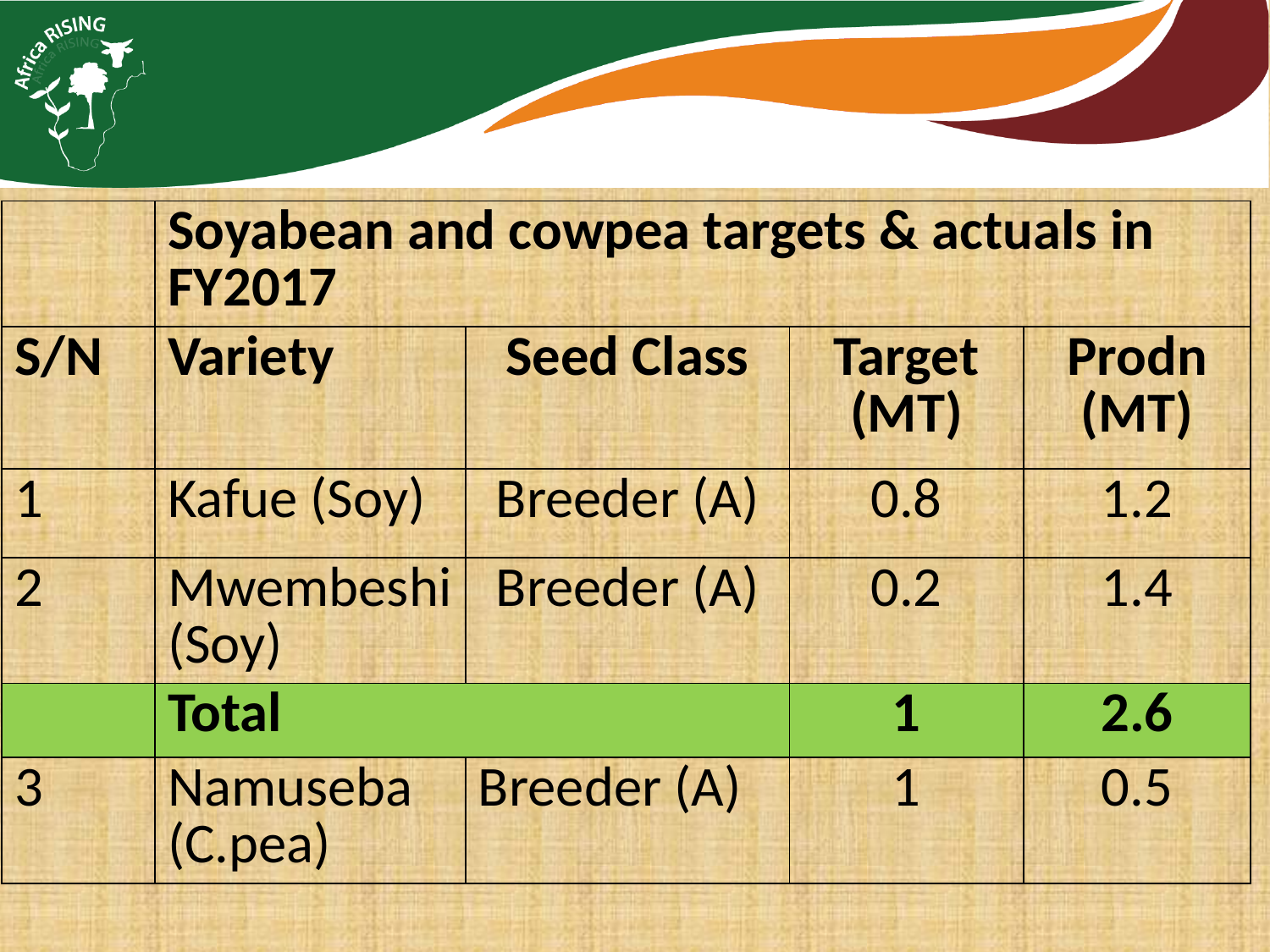

|  | Soyabean and cowpea targets & actuals in FY2017 |  |  |  |
| --- | --- | --- | --- | --- |
| S/N | Variety | Seed Class | Target (MT) | Prodn (MT) |
| 1 | Kafue (Soy) | Breeder (A) | 0.8 | 1.2 |
| 2 | Mwembeshi (Soy) | Breeder (A) | 0.2 | 1.4 |
|  | Total |  | 1 | 2.6 |
| 3 | Namuseba (C.pea) | Breeder (A) | 1 | 0.5 |